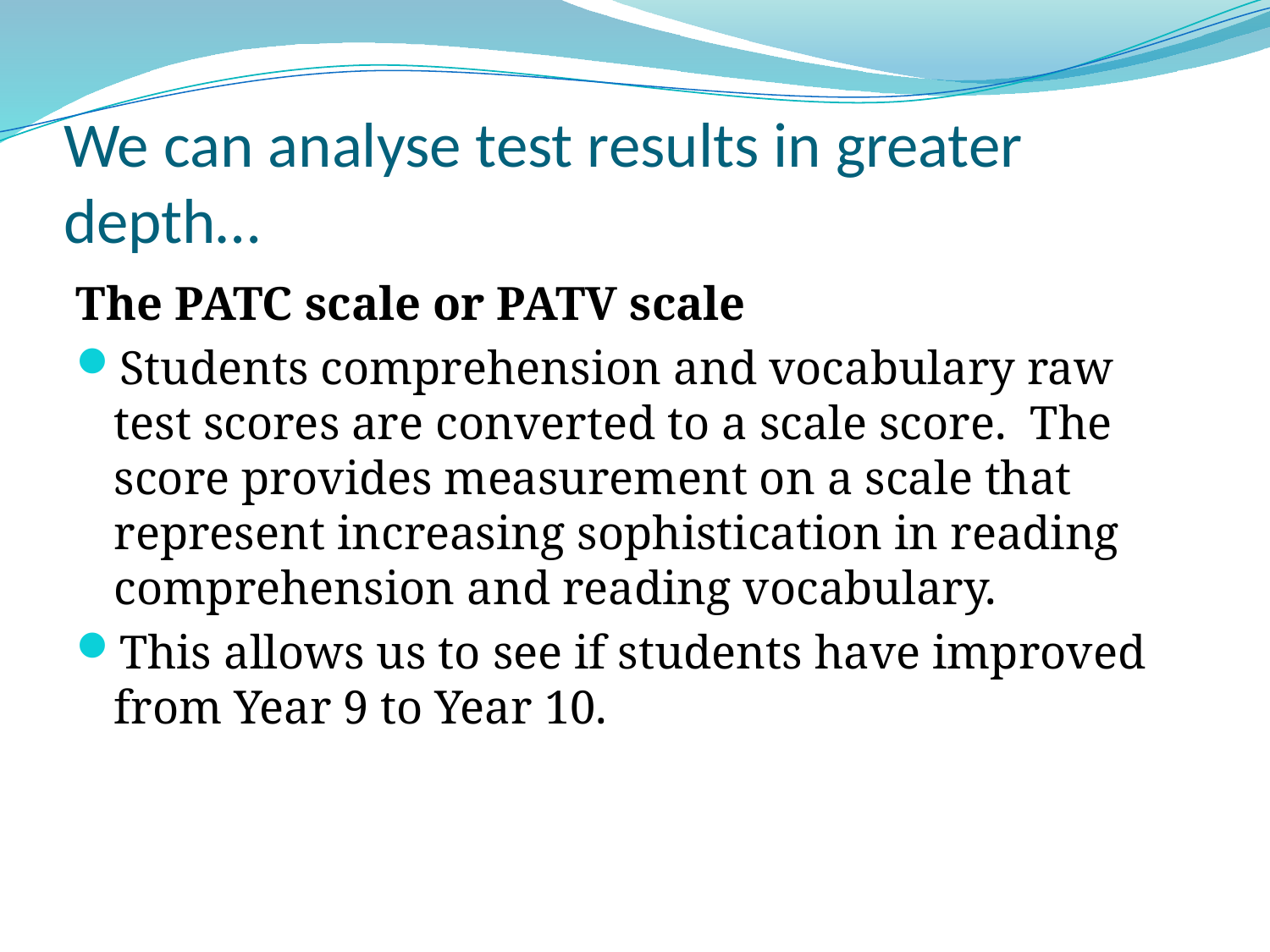

# We can analyse test results in greater depth…
The PATC scale or PATV scale
Students comprehension and vocabulary raw test scores are converted to a scale score.  The score provides measurement on a scale that represent increasing sophistication in reading comprehension and reading vocabulary.
This allows us to see if students have improved from Year 9 to Year 10.